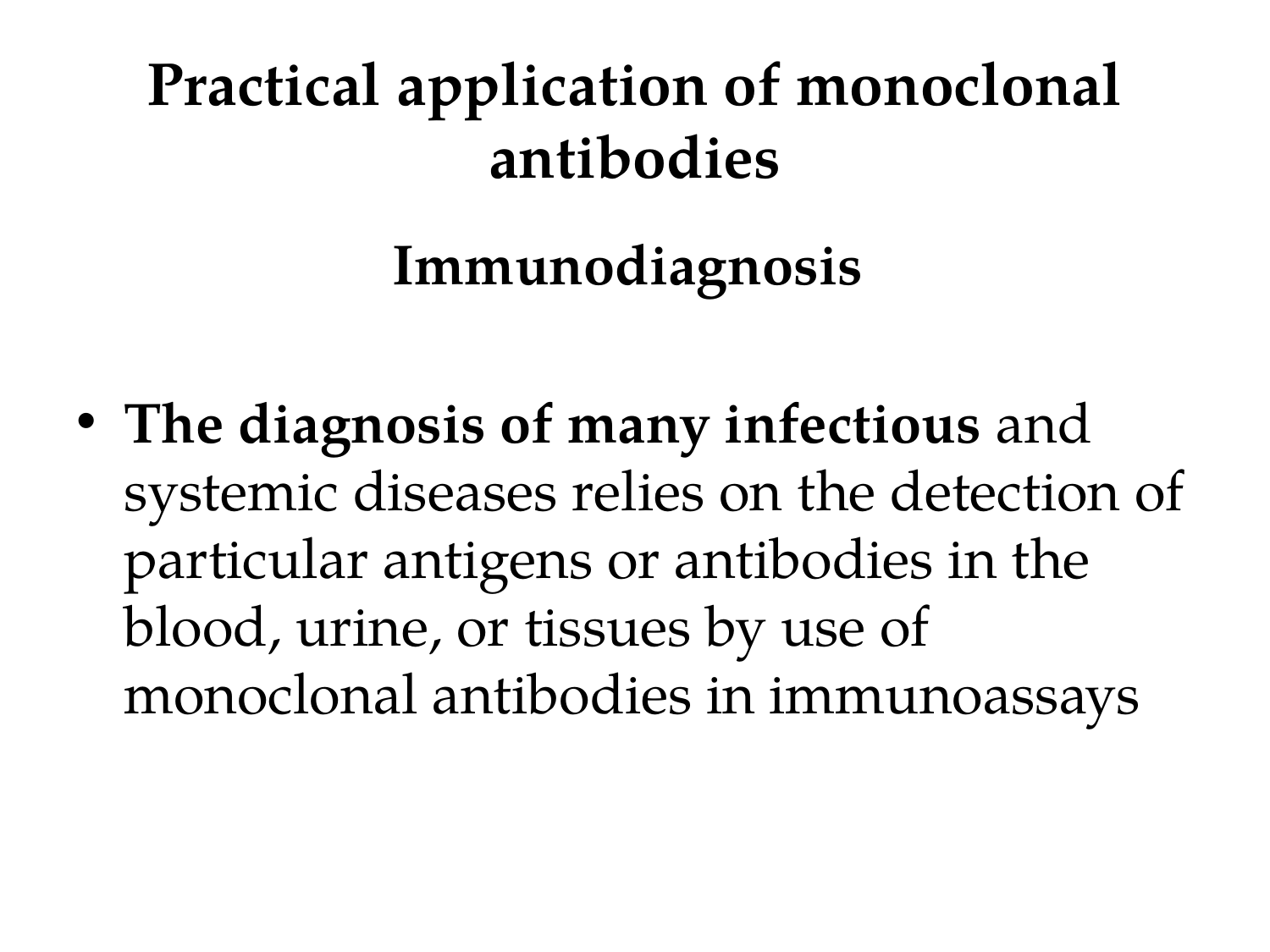

# Practical application of monoclonal antibodies
Immunodiagnosis

The diagnosis of many infectious and systemic diseases relies on the detection of particular antigens or antibodies in the blood, urine, or tissues by use of monoclonal antibodies in immunoassays